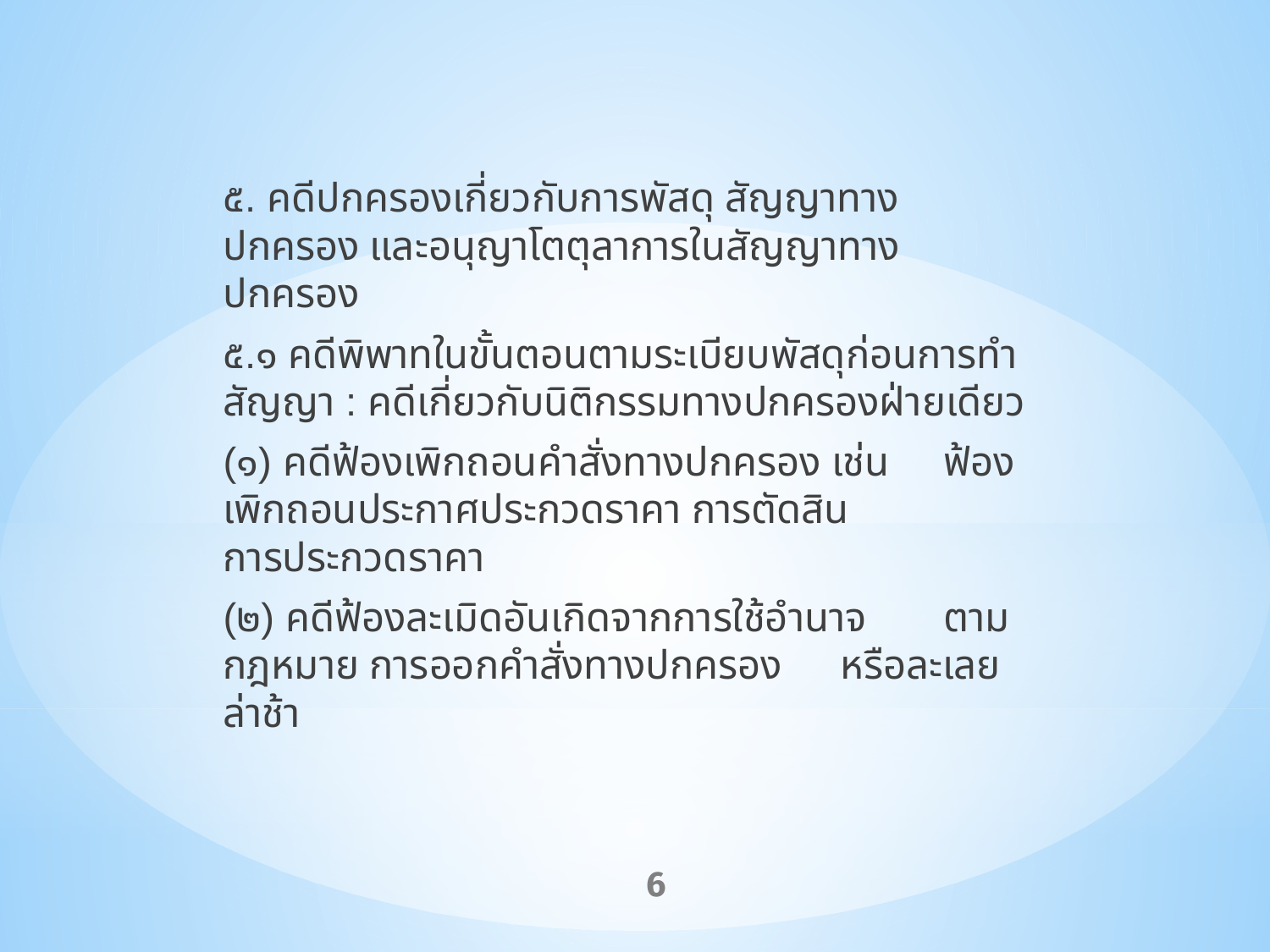

๕. คดีปกครองเกี่ยวกับการพัสดุ สัญญาทางปกครอง และอนุญาโตตุลาการในสัญญาทางปกครอง
	๕.๑ คดีพิพาทในขั้นตอนตามระเบียบพัสดุก่อนการทำ	สัญญา : คดีเกี่ยวกับนิติกรรมทางปกครองฝ่ายเดียว
		(๑) คดีฟ้องเพิกถอนคำสั่งทางปกครอง เช่น 		ฟ้องเพิกถอนประกาศประกวดราคา การตัดสิน
		การประกวดราคา
		(๒) คดีฟ้องละเมิดอันเกิดจากการใช้อำนาจ		ตามกฎหมาย การออกคำสั่งทางปกครอง			หรือละเลยล่าช้า

6